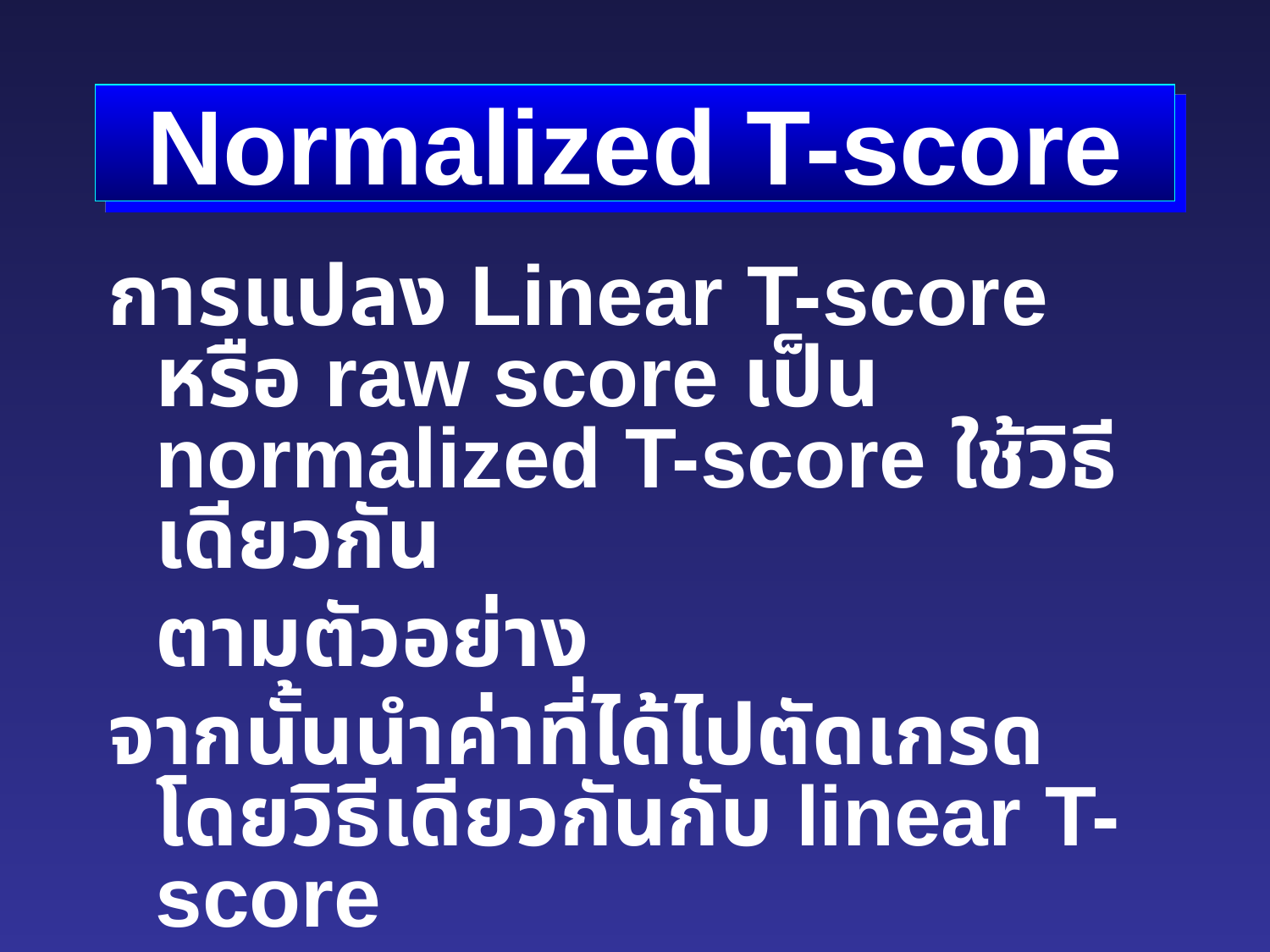

# Normalized T-score
การแปลง Linear T-score หรือ raw score เป็น normalized T-score ใช้วิธีเดียวกัน
	ตามตัวอย่าง
จากนั้นนำค่าที่ได้ไปตัดเกรด โดยวิธีเดียวกันกับ linear T-score